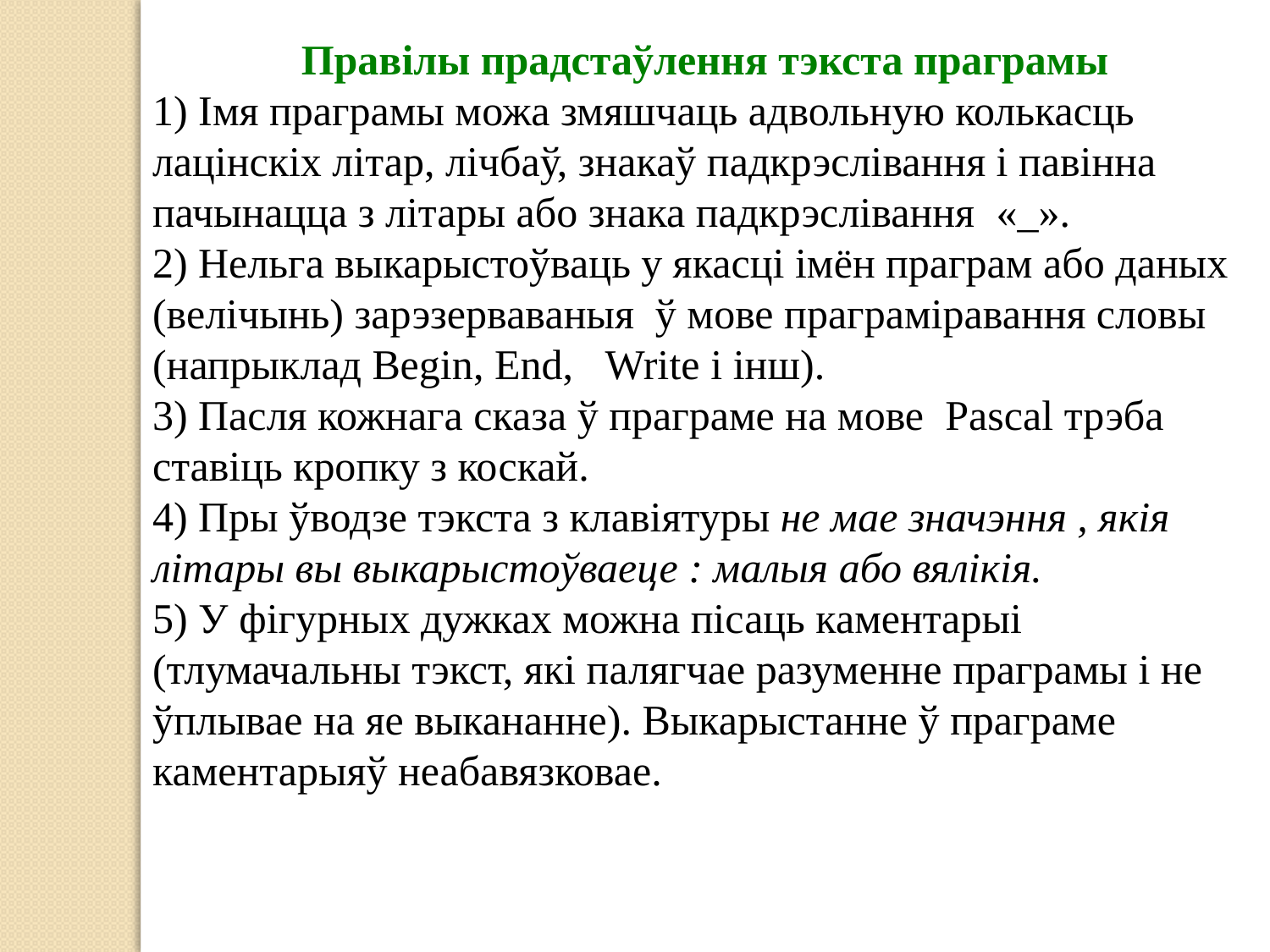

Правілы прадстаўлення тэкста праграмы
1) Імя праграмы можа змяшчаць адвольную колькасць лацінскіх літар, лічбаў, знакаў падкрэслівання і павінна пачынацца з літары або знака падкрэслівання  «_».
2) Нельга выкарыстоўваць у якасці імён праграм або даных (велічынь) зарэзерваваныя  ў мове праграміравання словы (напрыклад Begin, End,   Write і інш).
3) Пасля кожнага сказа ў праграме на мове  Pascal трэба ставіць кропку з коскай.
4) Пры ўводзе тэкста з клавіятуры не мае значэння , якія літары вы выкарыстоўваеце : малыя або вялікія.
5) У фігурных дужках можна пісаць каментарыі (тлумачальны тэкст, які палягчае разуменне праграмы і не ўплывае на яе выкананне). Выкарыстанне ў праграме каментарыяў неабавязковае.